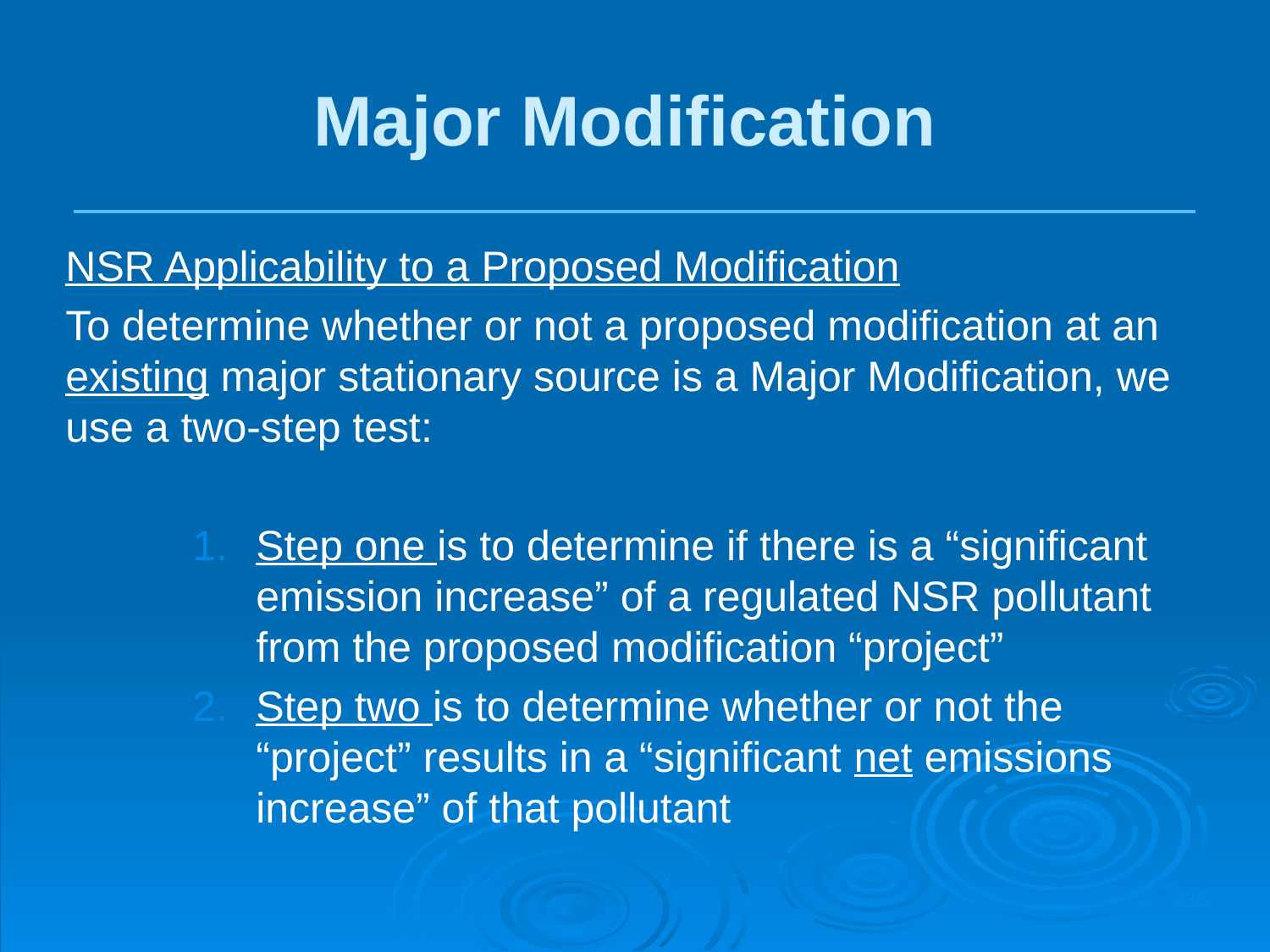

Major Modification
NSR Applicability to a Proposed Modification
To determine whether or not a proposed modification at an existing major stationary source is a Major Modification, we use a two-step test:

Step one is to determine if there is a “significant emission increase” of a regulated NSR pollutant from the proposed modification “project”
Step two is to determine whether or not the “project” results in a “significant net emissions increase” of that pollutant
235